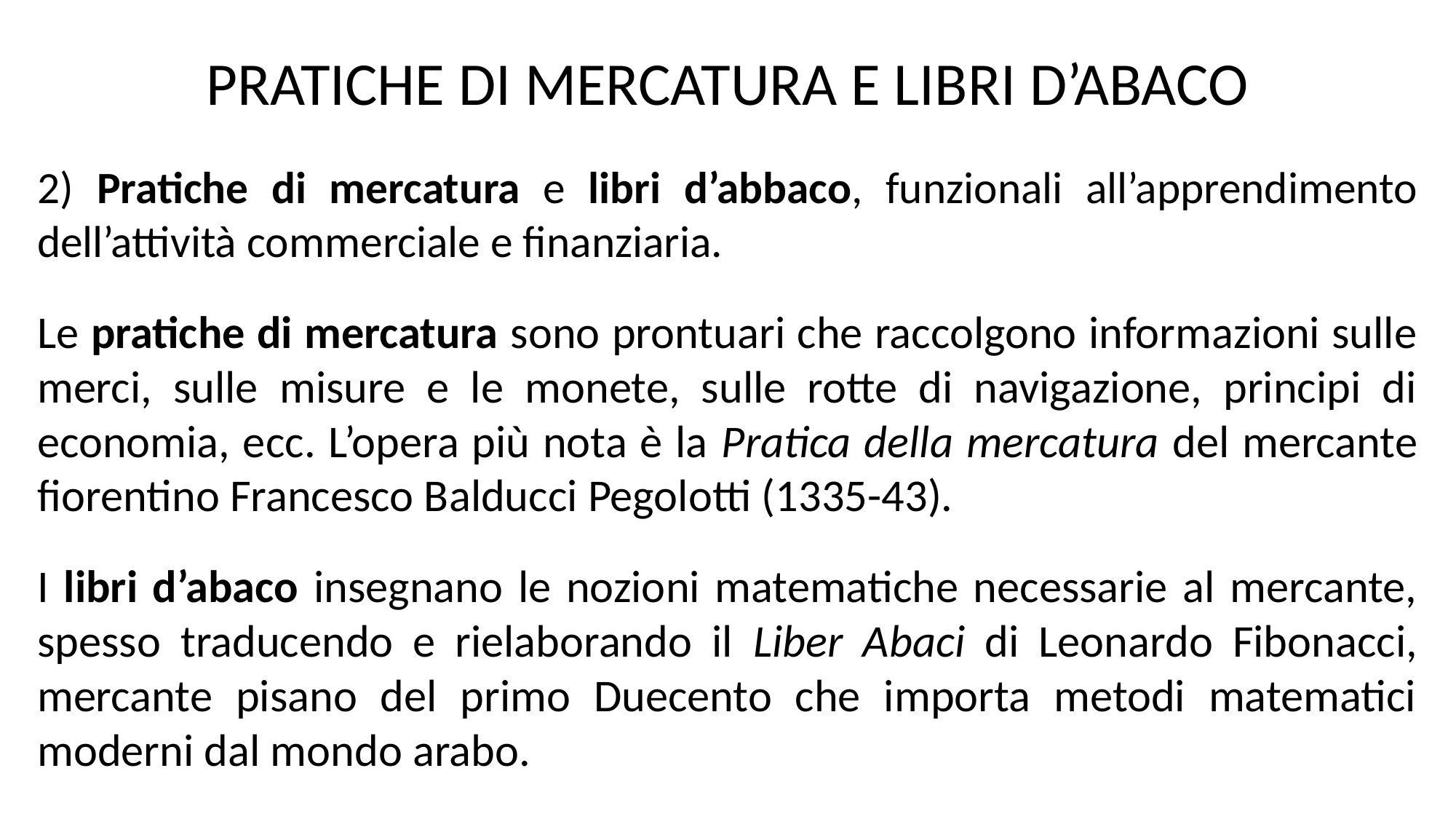

PRATICHE DI MERCATURA E LIBRI D’ABACO
2) Pratiche di mercatura e libri d’abbaco, funzionali all’apprendimento dell’attività commerciale e finanziaria.

Le pratiche di mercatura sono prontuari che raccolgono informazioni sulle merci, sulle misure e le monete, sulle rotte di navigazione, principi di economia, ecc. L’opera più nota è la Pratica della mercatura del mercante fiorentino Francesco Balducci Pegolotti (1335-43).

I libri d’abaco insegnano le nozioni matematiche necessarie al mercante, spesso traducendo e rielaborando il Liber Abaci di Leonardo Fibonacci, mercante pisano del primo Duecento che importa metodi matematici moderni dal mondo arabo.